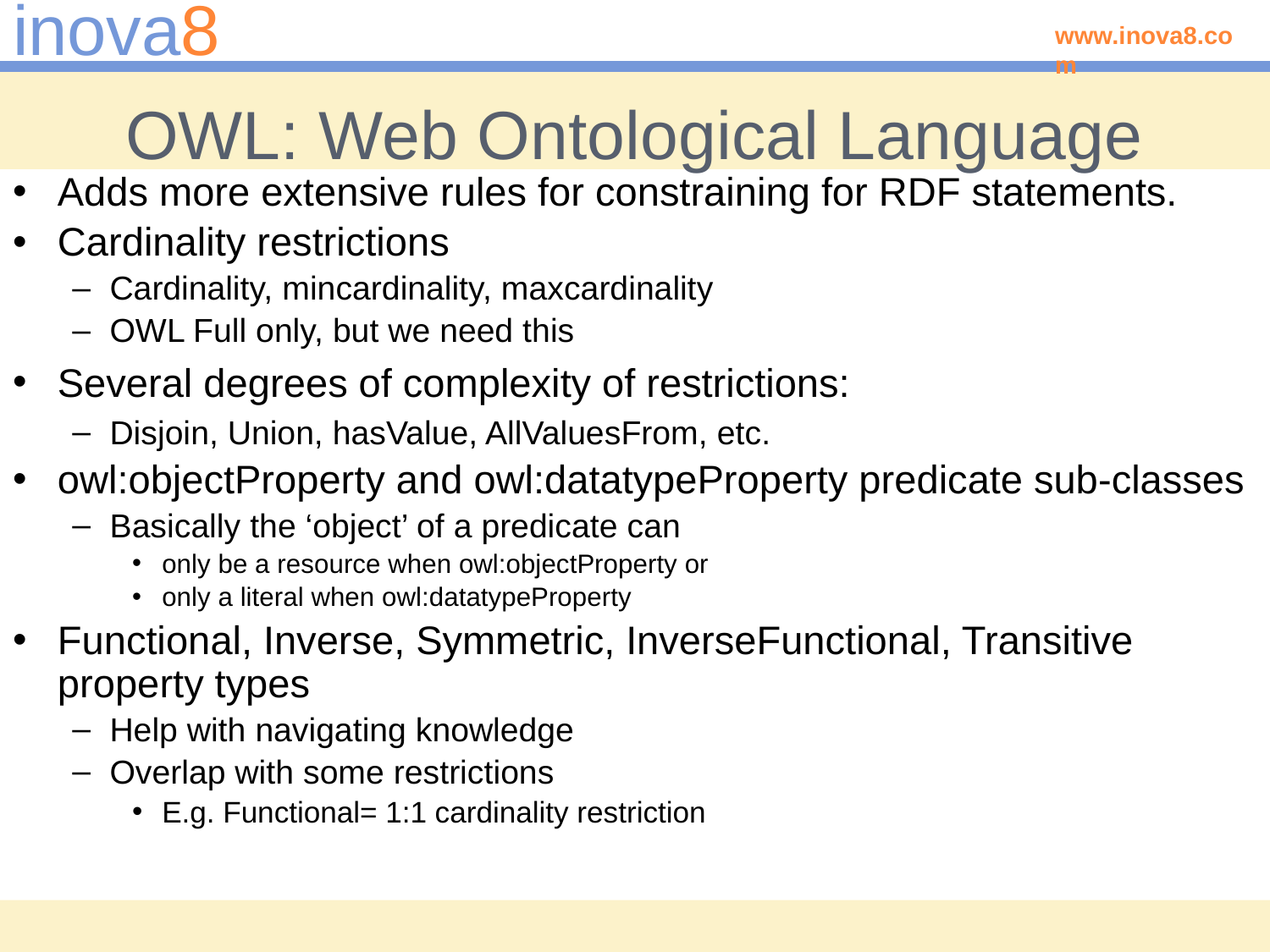

# OWL: Web Ontological Language
Adds more extensive rules for constraining for RDF statements.
Cardinality restrictions
Cardinality, mincardinality, maxcardinality
OWL Full only, but we need this
Several degrees of complexity of restrictions:
Disjoin, Union, hasValue, AllValuesFrom, etc.
owl:objectProperty and owl:datatypeProperty predicate sub-classes
Basically the ‘object’ of a predicate can
only be a resource when owl:objectProperty or
only a literal when owl:datatypeProperty
Functional, Inverse, Symmetric, InverseFunctional, Transitive property types
Help with navigating knowledge
Overlap with some restrictions
E.g. Functional= 1:1 cardinality restriction